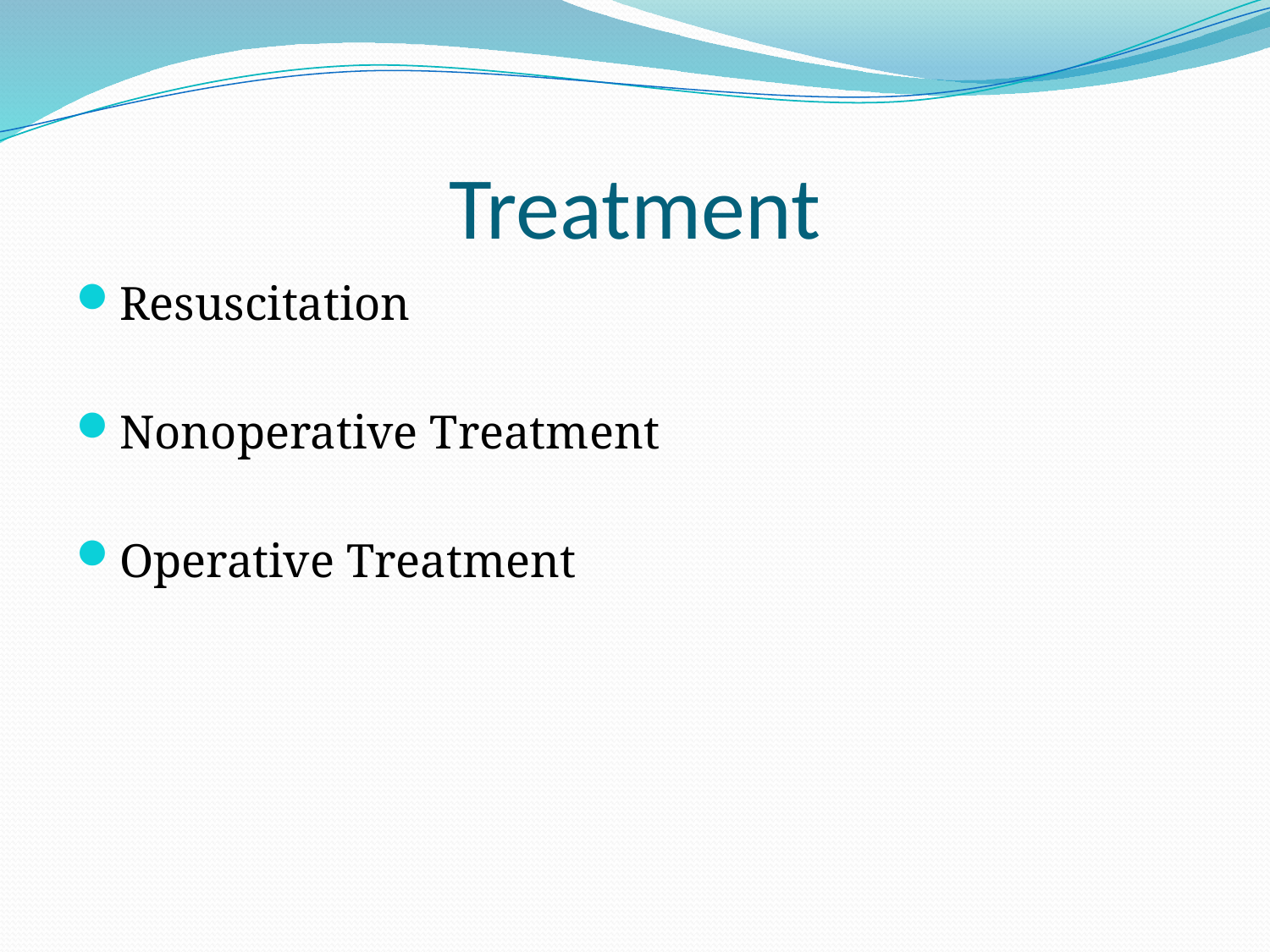

# Treatment
Resuscitation

Nonoperative Treatment

Operative Treatment